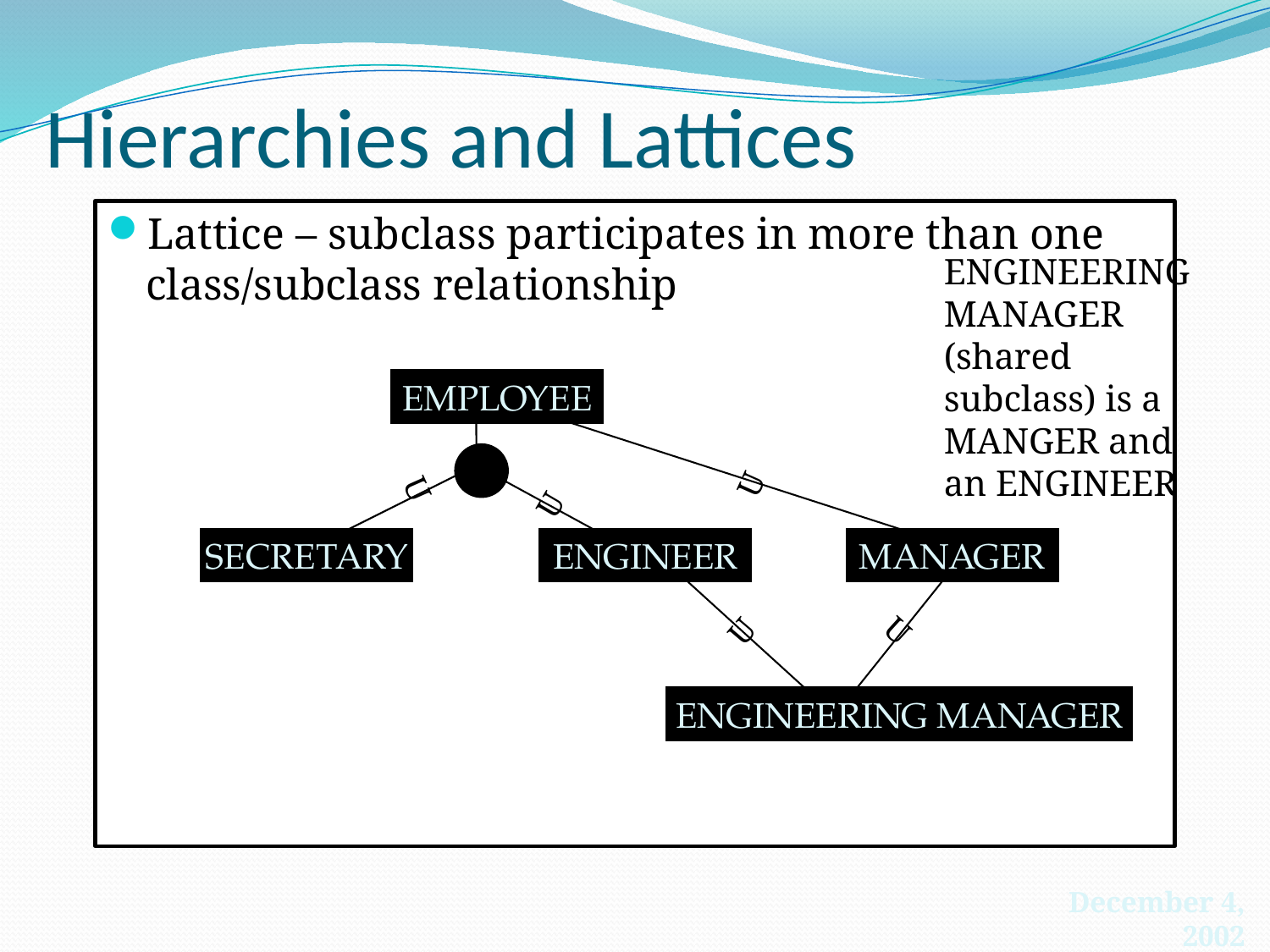

# Hierarchies and Lattices
Lattice – subclass participates in more than one class/subclass relationship
ENGINEERING MANAGER (shared subclass) is a MANGER and an ENGINEER
EMPLOYEE

U
U

U
SECRETARY
ENGINEER
MANAGER

U
U
ENGINEERING MANAGER
December 4, 2002